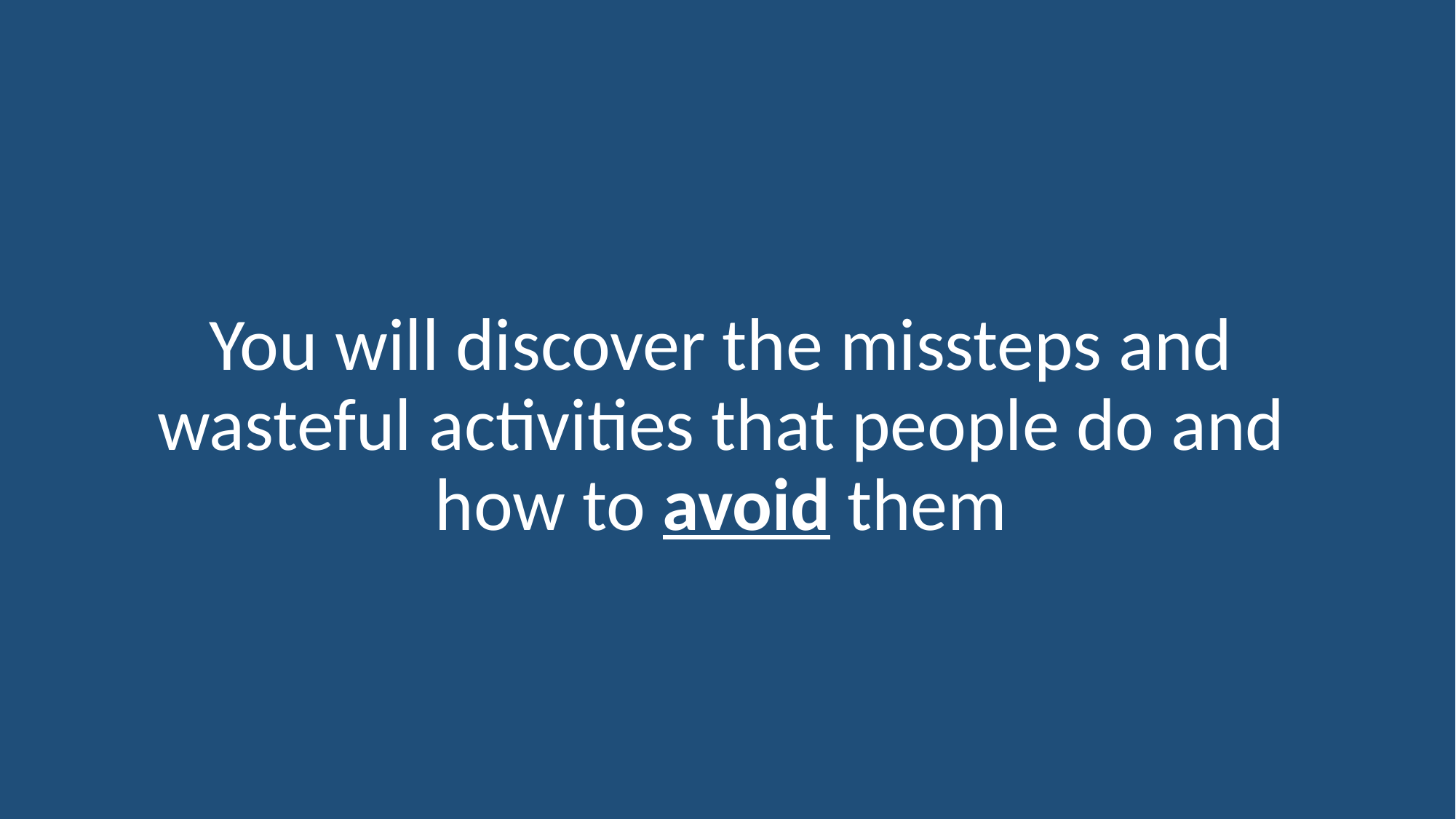

You will discover the missteps and wasteful activities that people do and how to avoid them